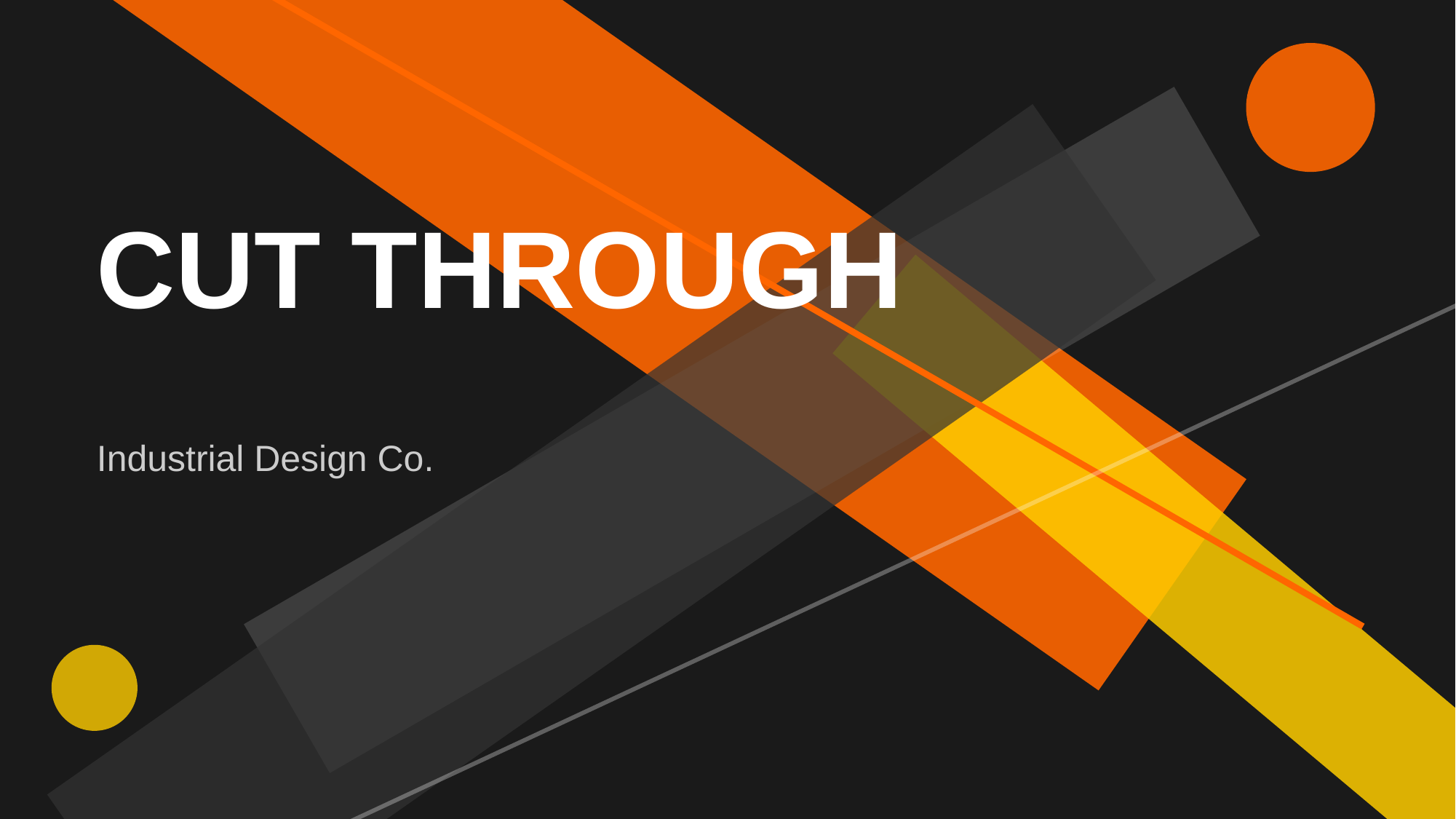

What We Build

Our Numbers

99.8%
Build With Us
CUT THROUGH
500+
Precision Meets Power
01
02
03

Quality Control Pass Rate

Engineer
Design
Deliver
Units Manufactured

Industrial Design Co.
Structural integrity through precision engineering
Bold aesthetics that command attention
On time, on spec, every single build
contact@industrialdesign.co
Where engineering excellence meets bold design

24/7
Precision. Power. Performance.

Operations Running